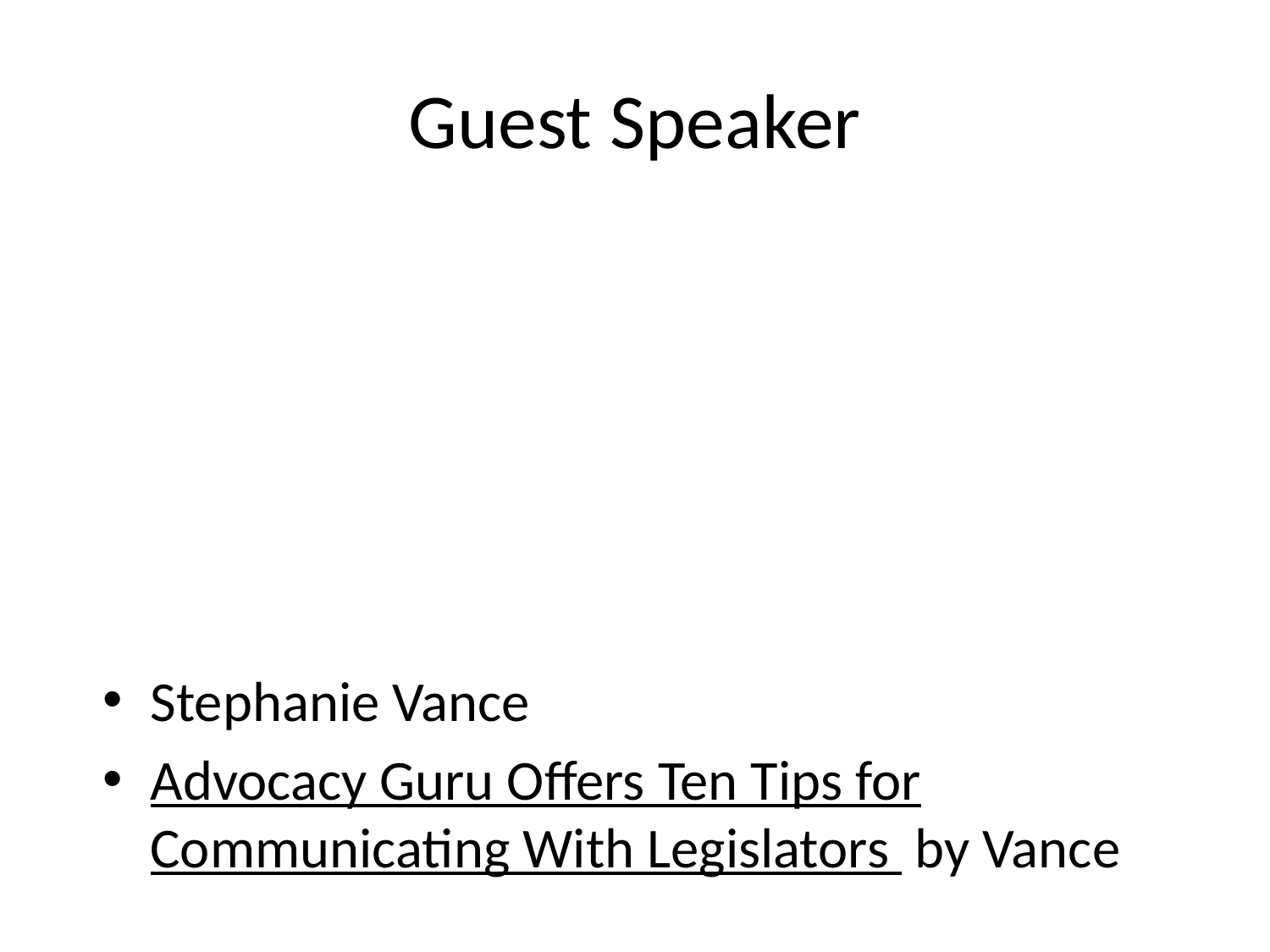

# Guest Speaker
Stephanie Vance
Advocacy Guru Offers Ten Tips for Communicating With Legislators  by Vance